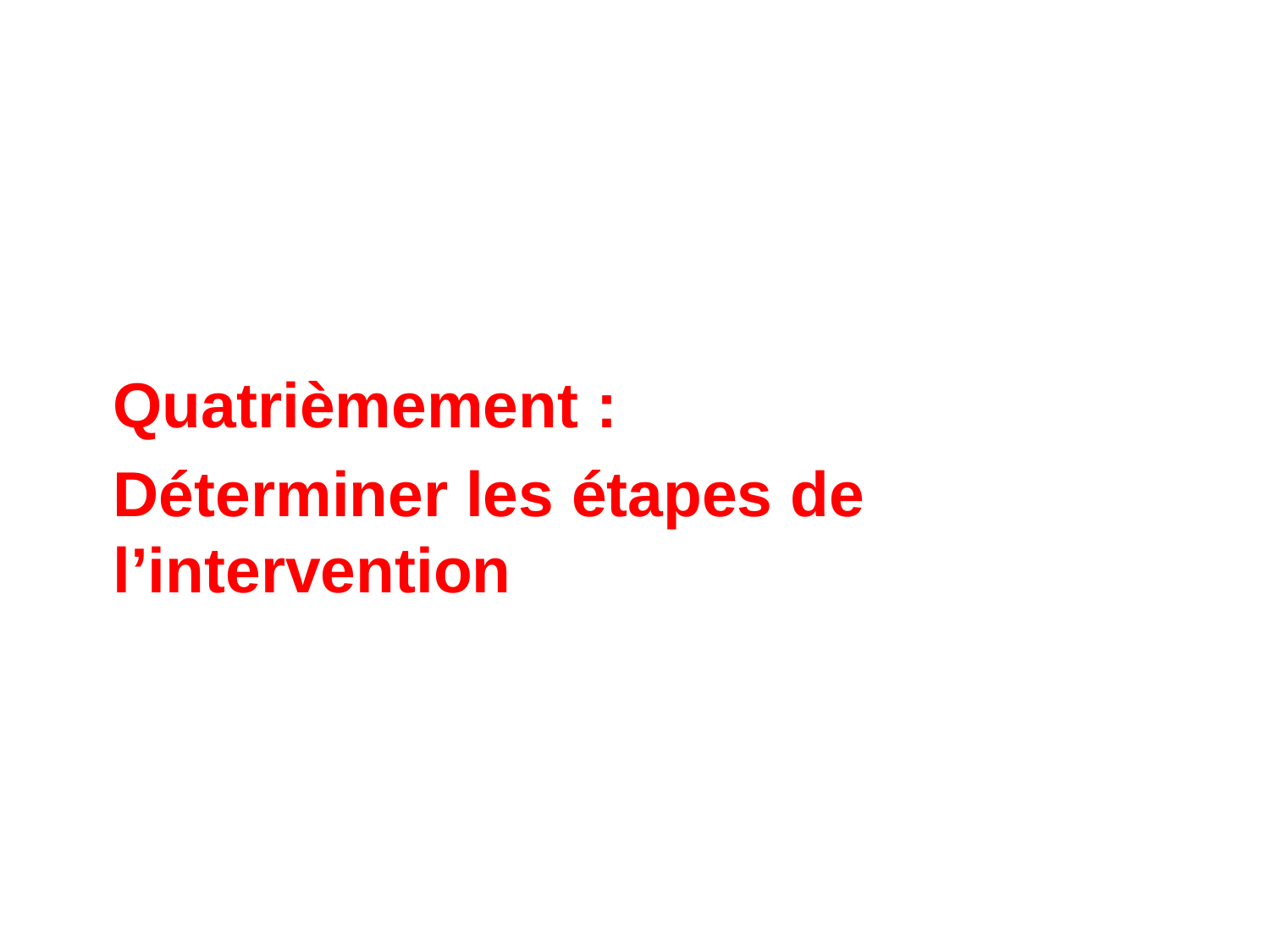

Quatrièmement :
Déterminer les étapes de l’intervention